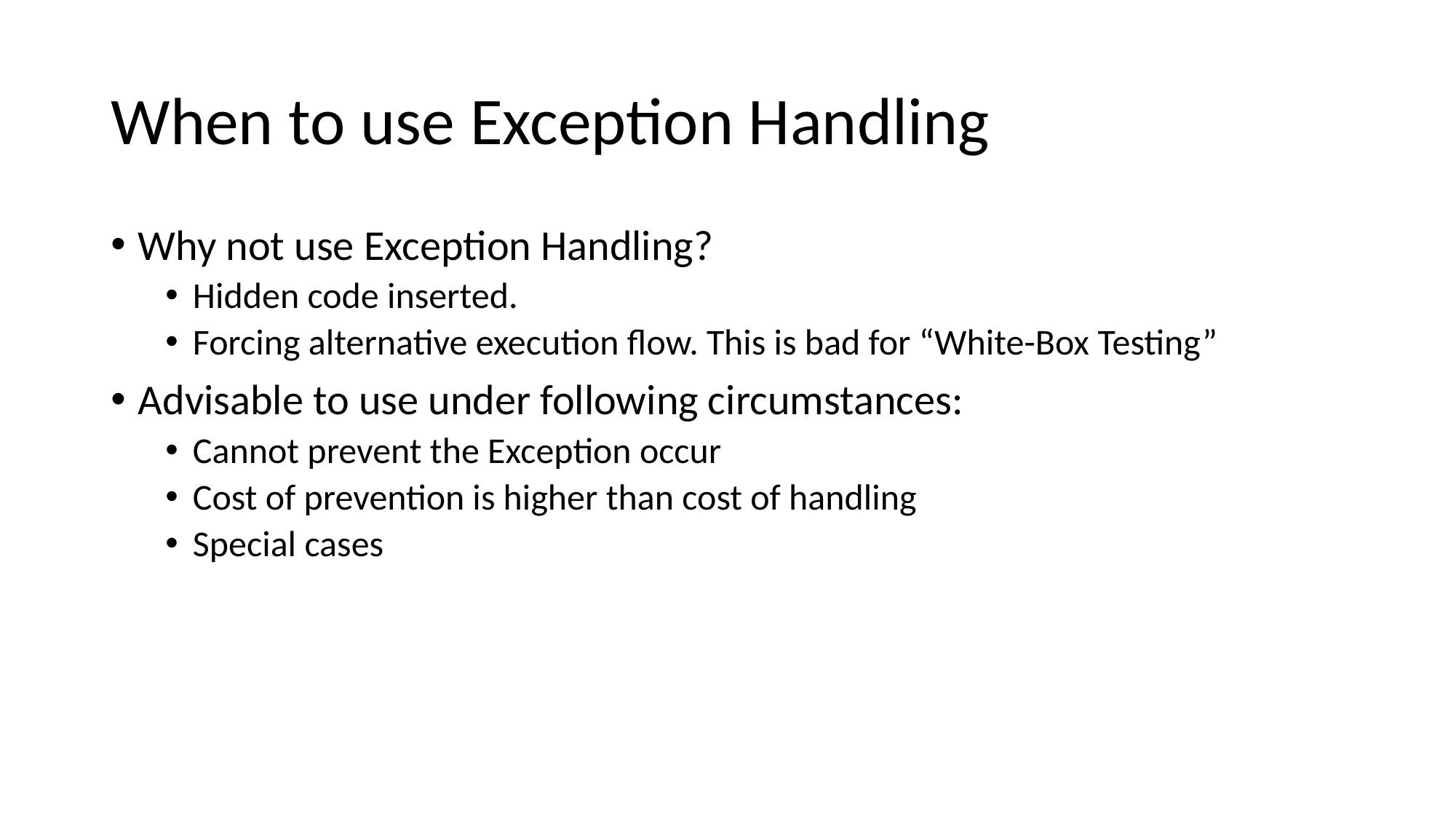

# When to use Exception Handling
Why not use Exception Handling?
Hidden code inserted.
Forcing alternative execution flow. This is bad for “White-Box Testing”
Advisable to use under following circumstances:
Cannot prevent the Exception occur
Cost of prevention is higher than cost of handling
Special cases